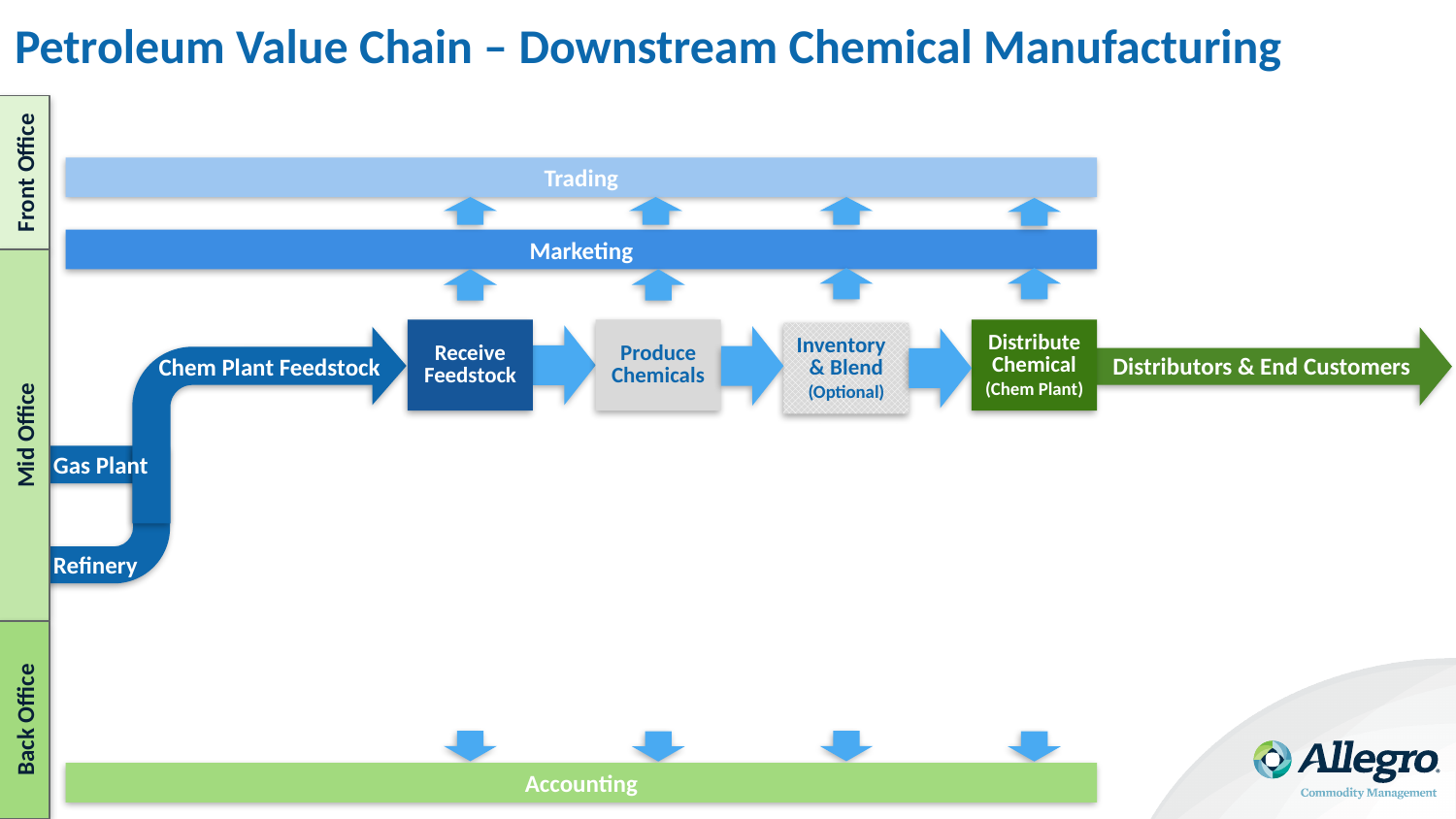

# Petroleum Value Chain – Downstream Chemical Manufacturing
Front Office
Trading

Marketing

Produce
Chemicals
Receive
Feedstock
Distribute
Chemical
(Chem Plant)
Inventory
& Blend
(Optional)

Distributors & End Customers
Chem Plant Feedstock
Mid Office

Gas Plant
Refinery
Back Office

Accounting